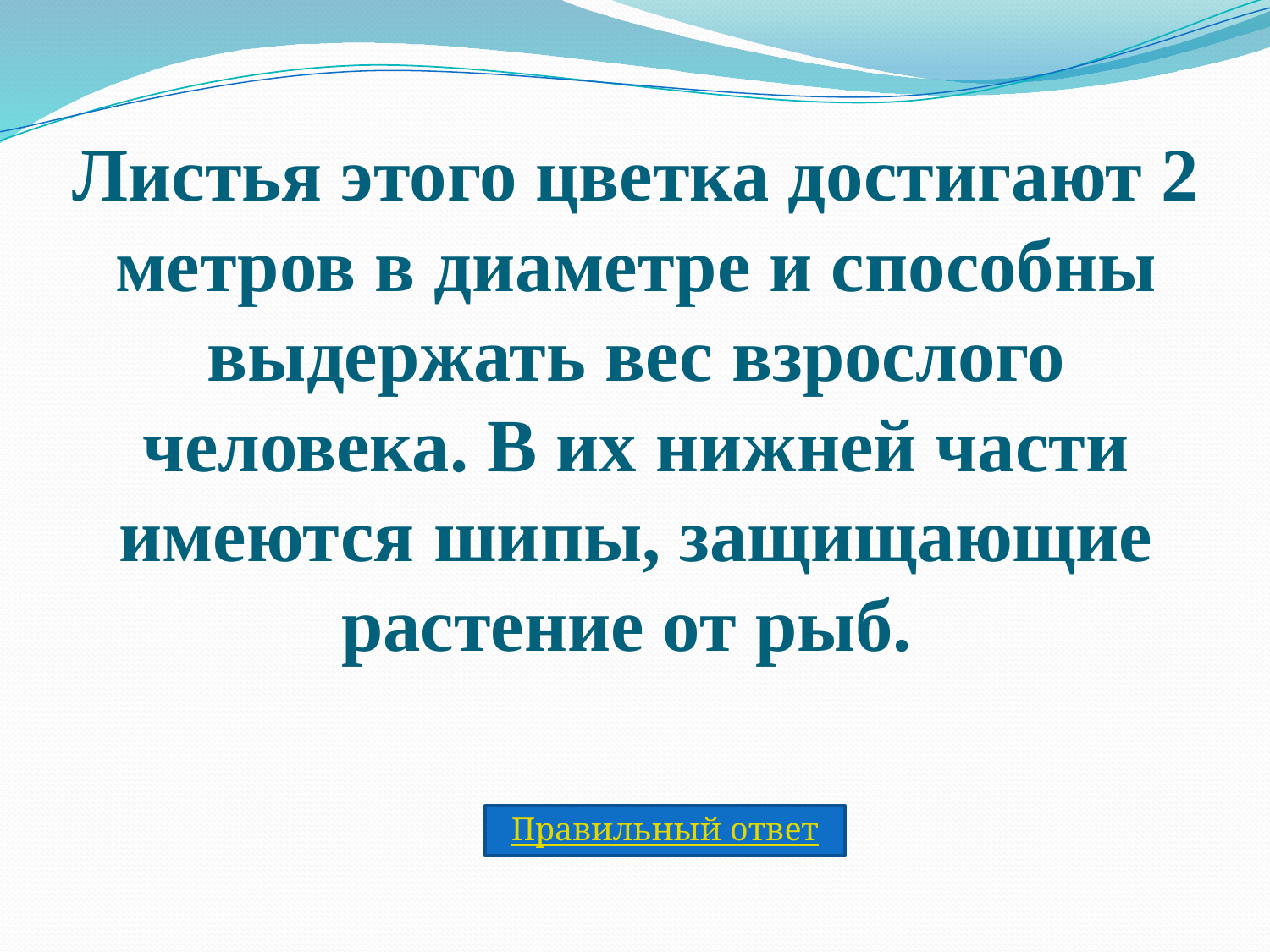

# Листья этого цветка достигают 2 метров в диаметре и способны выдержать вес взрослого человека. В их нижней части имеются шипы, защищающие растение от рыб.

Правильный ответ